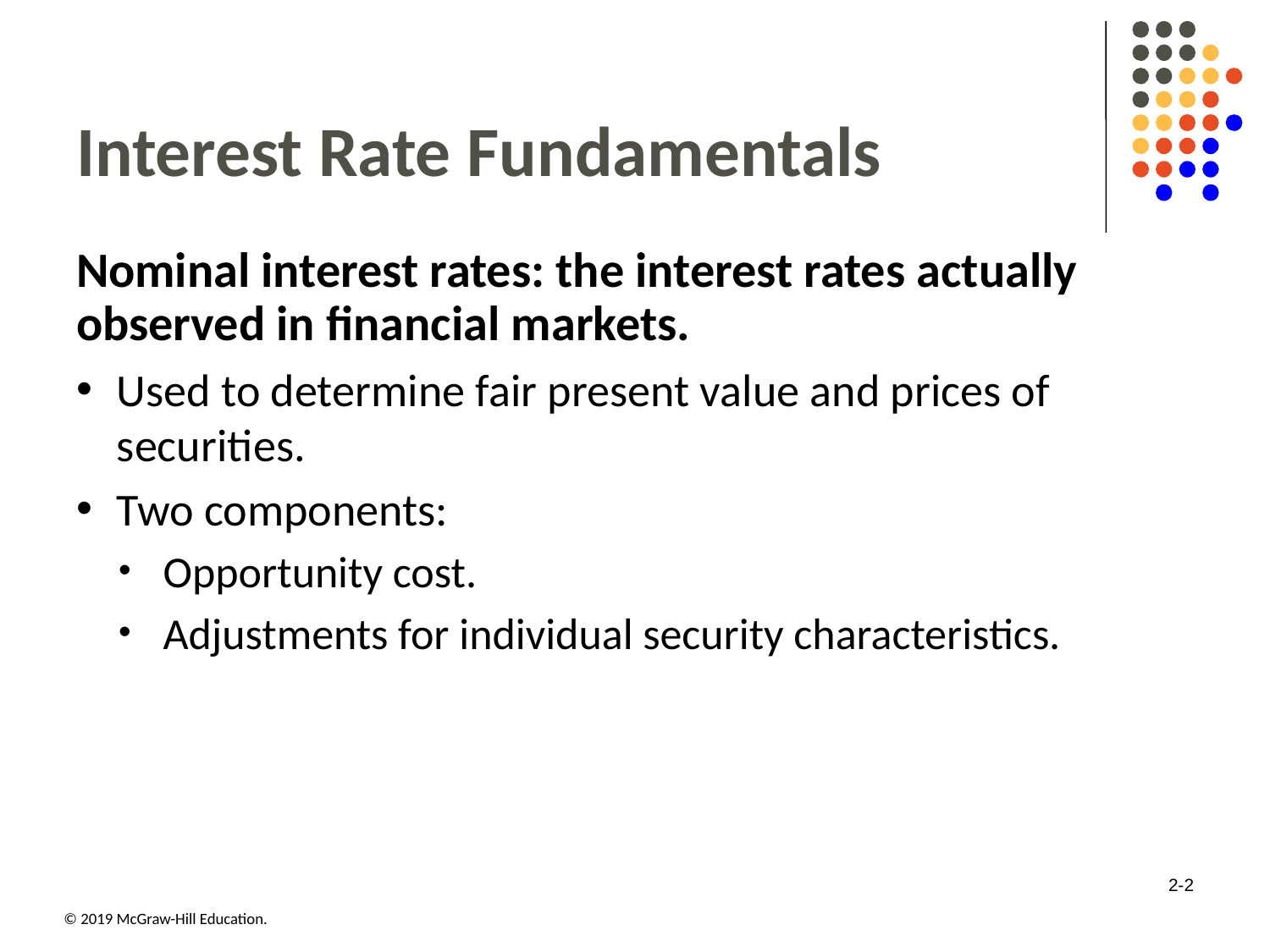

# Interest Rate Fundamentals
Nominal interest rates: the interest rates actually observed in financial markets.
Used to determine fair present value and prices of securities.
Two components:
Opportunity cost.
Adjustments for individual security characteristics.
2-2